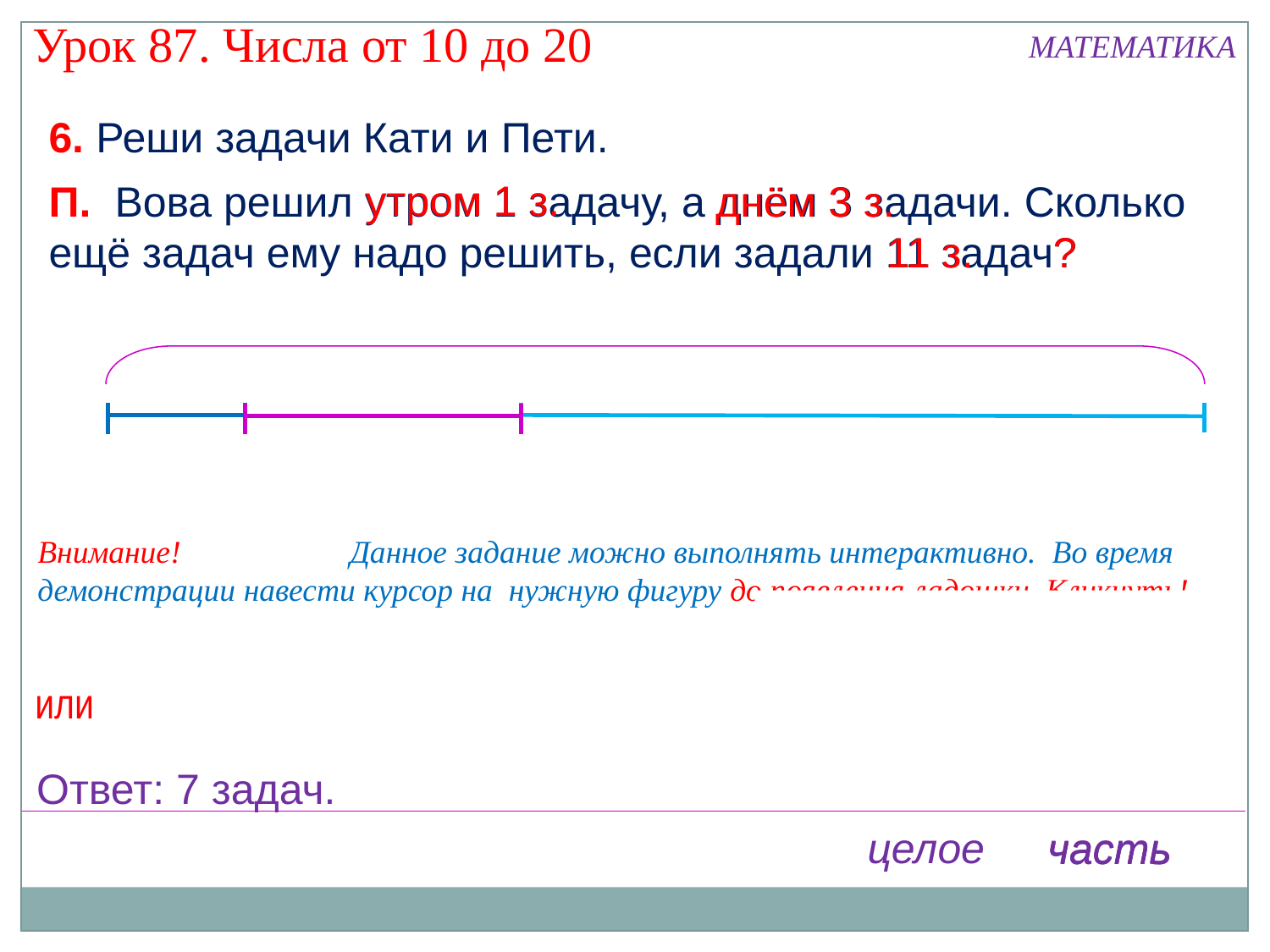

Урок 87. Числа от 10 до 20
МАТЕМАТИКА
6. Реши задачи Кати и Пети.
1 з.
утром
П.  Вова решил утром 1 задачу, а днём 3 задачи. Сколько ещё задач ему надо решить, если задали 11 задач?
днём
3 з.
11 з.
?
Внимание!                     Данное задание можно выполнять интерактивно.  Во время демонстрации навести курсор на  нужную фигуру до появления ладошки. Кликнуть!

Выбери решение!
11 – 1 – 3 = 7 (з.)
или
11 – (1 + 3 ) = 7 (з.)
Ответ: 7 задач.
целое
часть
часть
часть